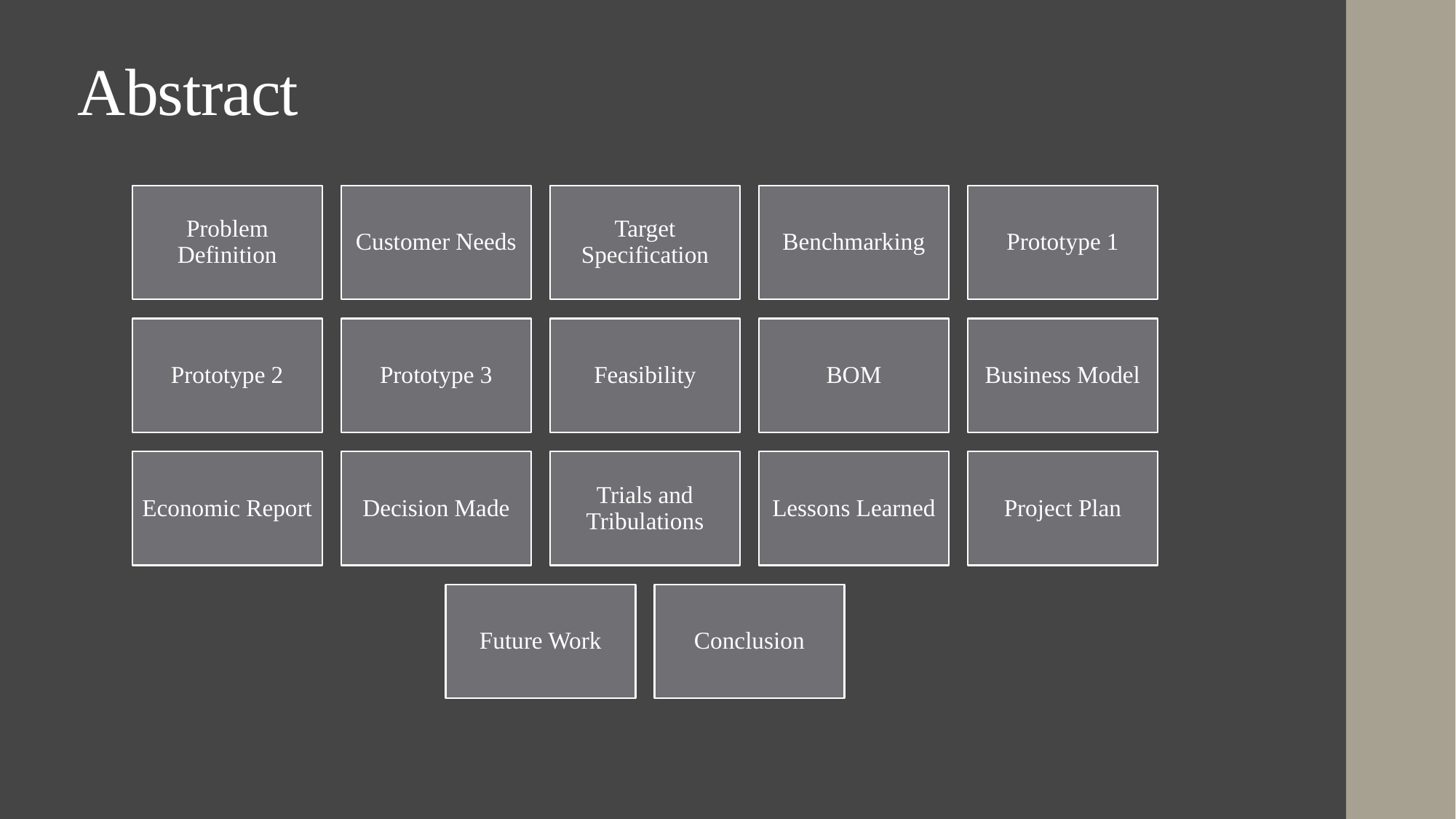

# Abstract
Problem Definition
Customer Needs
Target Specification
Benchmarking
Prototype 1
Prototype 2
Prototype 3
Feasibility
BOM
Business Model
Economic Report
Decision Made
Trials and Tribulations
Lessons Learned
Project Plan
Future Work
Conclusion